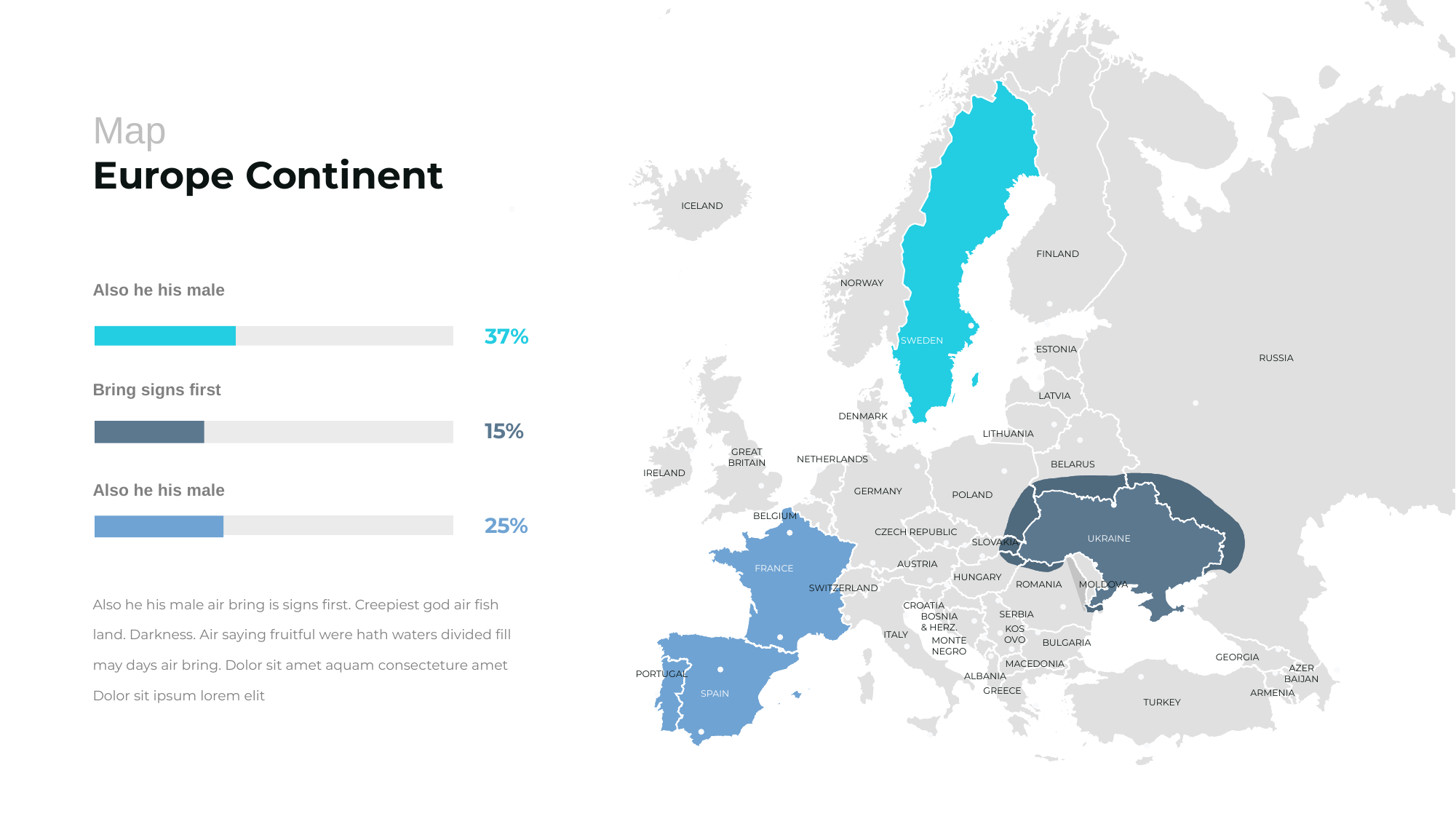

Map
Europe Continent
ICELAND

FINLAND
NORWAY
Also he his male
37%

SWEDEN
ESTONIA
RUSSIA
Bring signs first
LATVIA
DENMARK
15%

LITHUANIA
GREAT
BRITAIN
NETHERLANDS
BELARUS
IRELAND
Also he his male
GERMANY
POLAND
BELGIUM
25%

CZECH REPUBLIC
UKRAINE
SLOVAKIA
AUSTRIA
FRANCE
HUNGARY
MOLDOVA
ROMANIA
Also he his male air bring is signs first. Creepiest god air fish land. Darkness. Air saying fruitful were hath waters divided fill may days air bring. Dolor sit amet aquam consecteture amet
Dolor sit ipsum lorem elit
SWITZERLAND
CROATIA
SERBIA
BOSNIA
& HERZ.
KOS
OVO
ITALY
MONTE
NEGRO
BULGARIA
GEORGIA
MACEDONIA
AZER
BAIJAN
PORTUGAL
ALBANIA
GREECE
ARMENIA
SPAIN
TURKEY